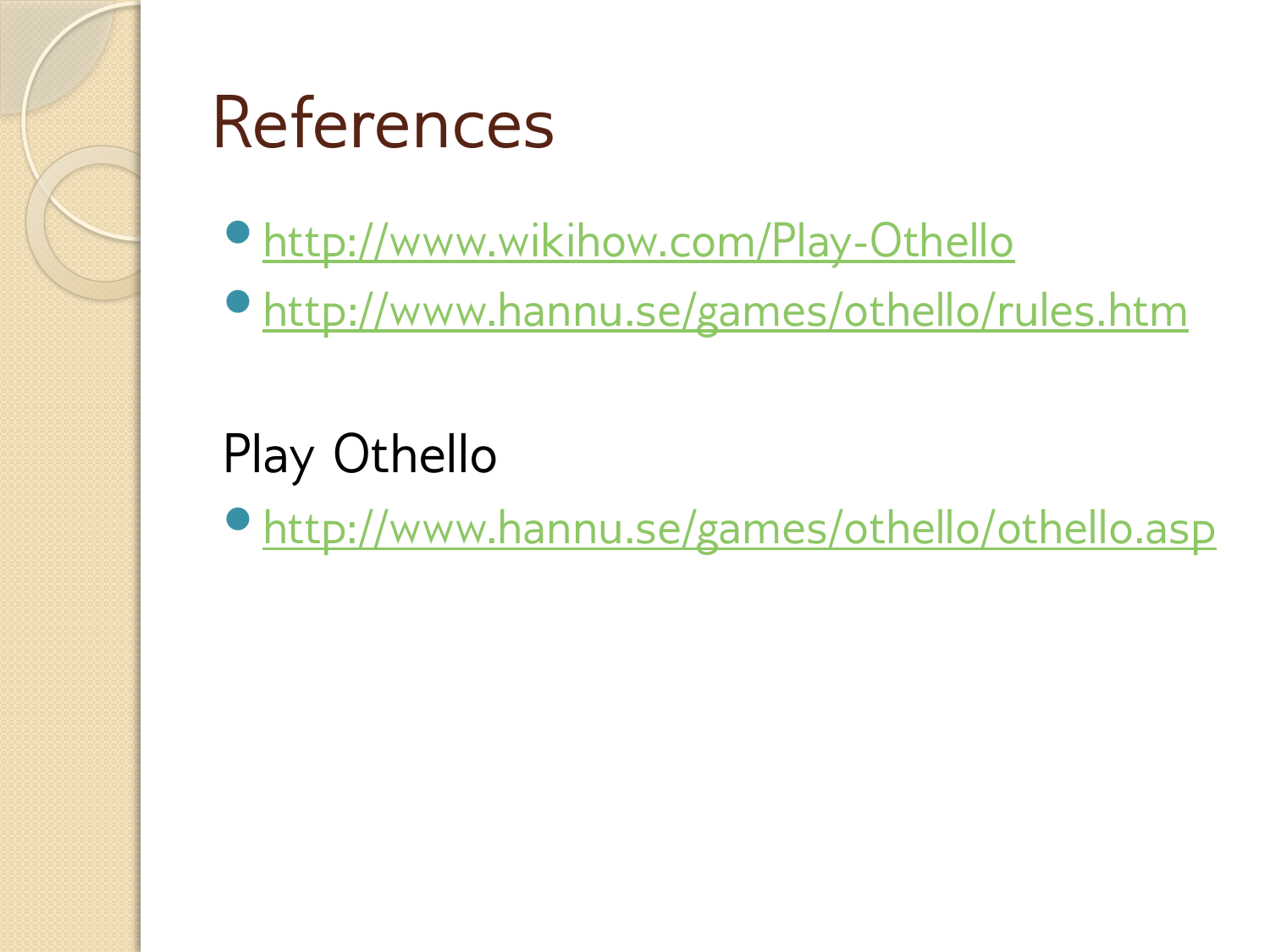

# References
http://www.wikihow.com/Play-Othello
http://www.hannu.se/games/othello/rules.htm

Play Othello
http://www.hannu.se/games/othello/othello.asp